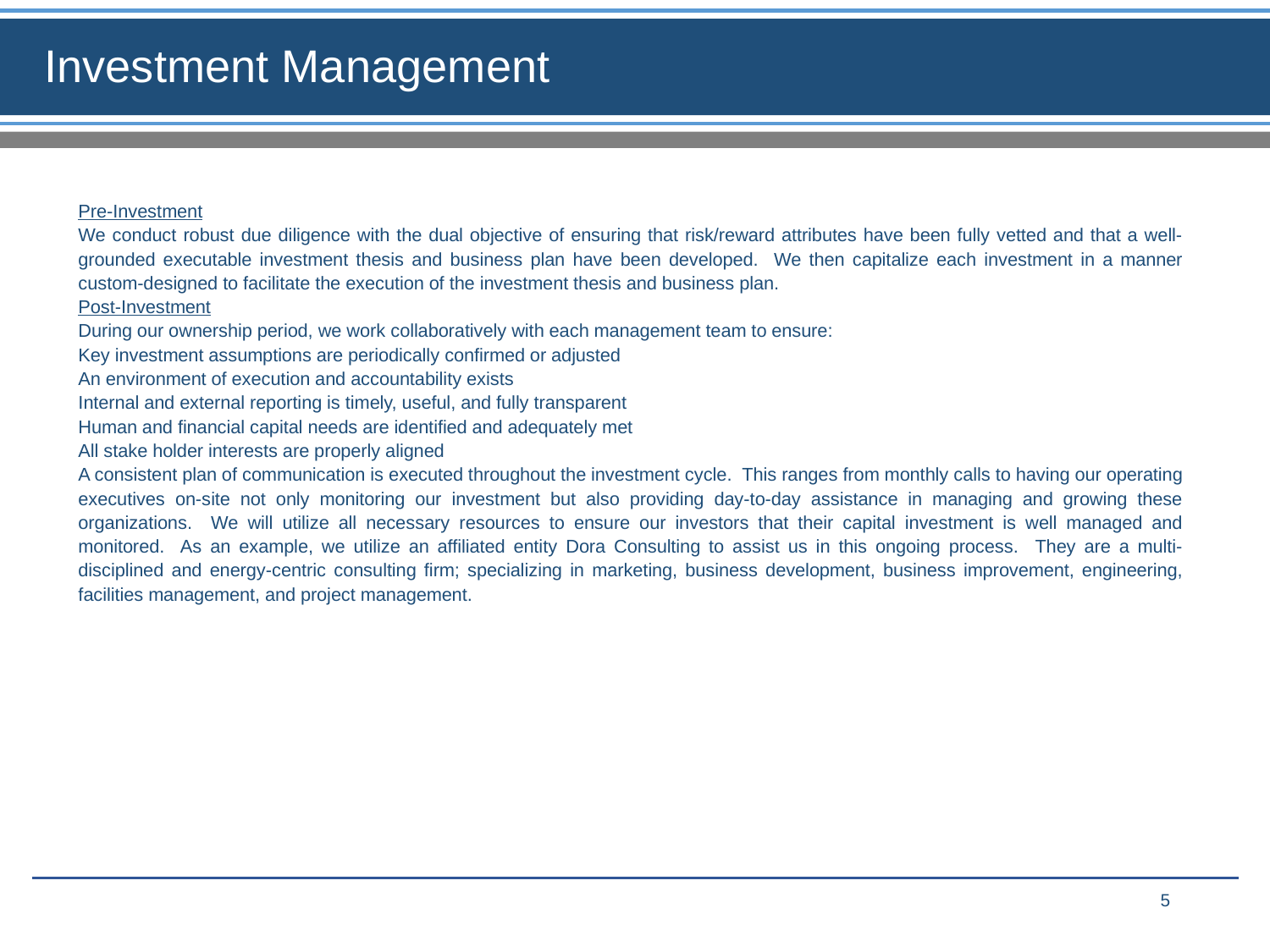

# Investment Management

Pre-Investment
We conduct robust due diligence with the dual objective of ensuring that risk/reward attributes have been fully vetted and that a well-grounded executable investment thesis and business plan have been developed.  We then capitalize each investment in a manner custom-designed to facilitate the execution of the investment thesis and business plan.
Post-Investment
During our ownership period, we work collaboratively with each management team to ensure:
Key investment assumptions are periodically confirmed or adjusted
An environment of execution and accountability exists
Internal and external reporting is timely, useful, and fully transparent
Human and financial capital needs are identified and adequately met
All stake holder interests are properly aligned
A consistent plan of communication is executed throughout the investment cycle.  This ranges from monthly calls to having our operating executives on-site not only monitoring our investment but also providing day-to-day assistance in managing and growing these organizations.  We will utilize all necessary resources to ensure our investors that their capital investment is well managed and monitored.  As an example, we utilize an affiliated entity Dora Consulting to assist us in this ongoing process.  They are a multi-disciplined and energy-centric consulting firm; specializing in marketing, business development, business improvement, engineering, facilities management, and project management.
5